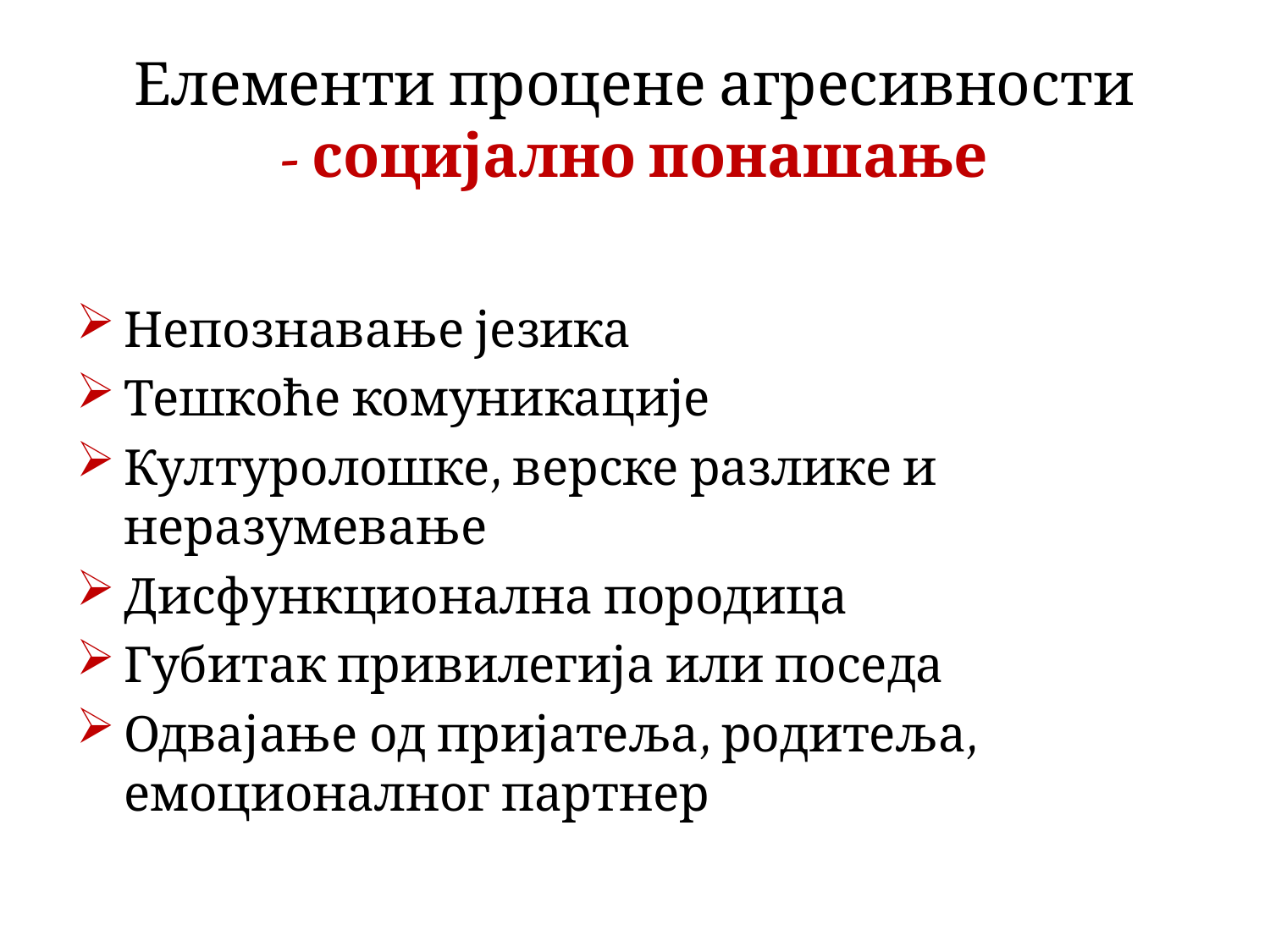

# Елементи процене агресивности - социјално понашање

Непознавање језика
Тешкоће комуникације
Културолошке, верске разлике и неразумевање
Дисфункционална породица
Губитак привилегија или поседа
Одвајање од пријатеља, родитеља, емоционалног партнер